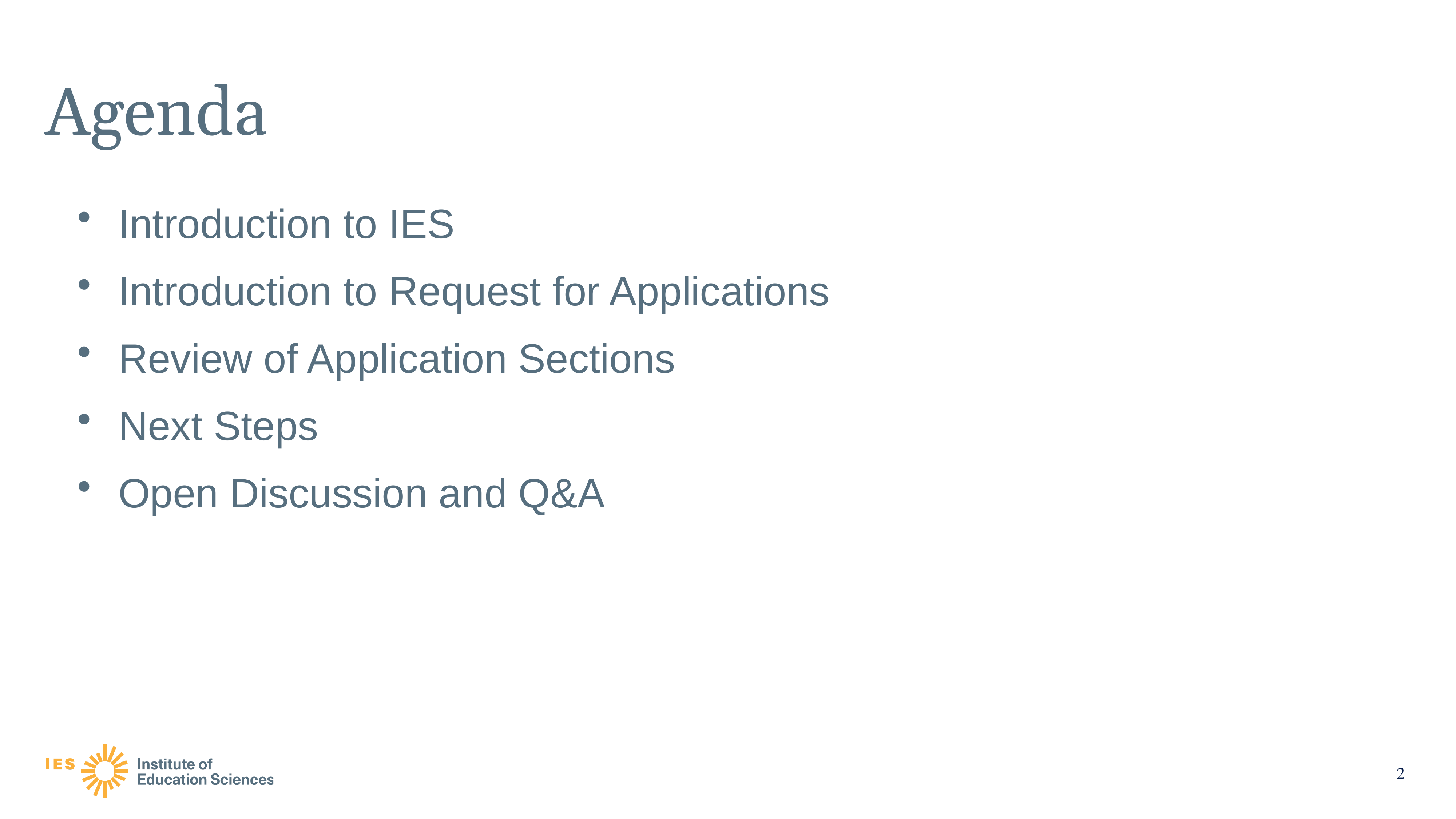

# Agenda
Introduction to IES
Introduction to Request for Applications
Review of Application Sections
Next Steps
Open Discussion and Q&A

2